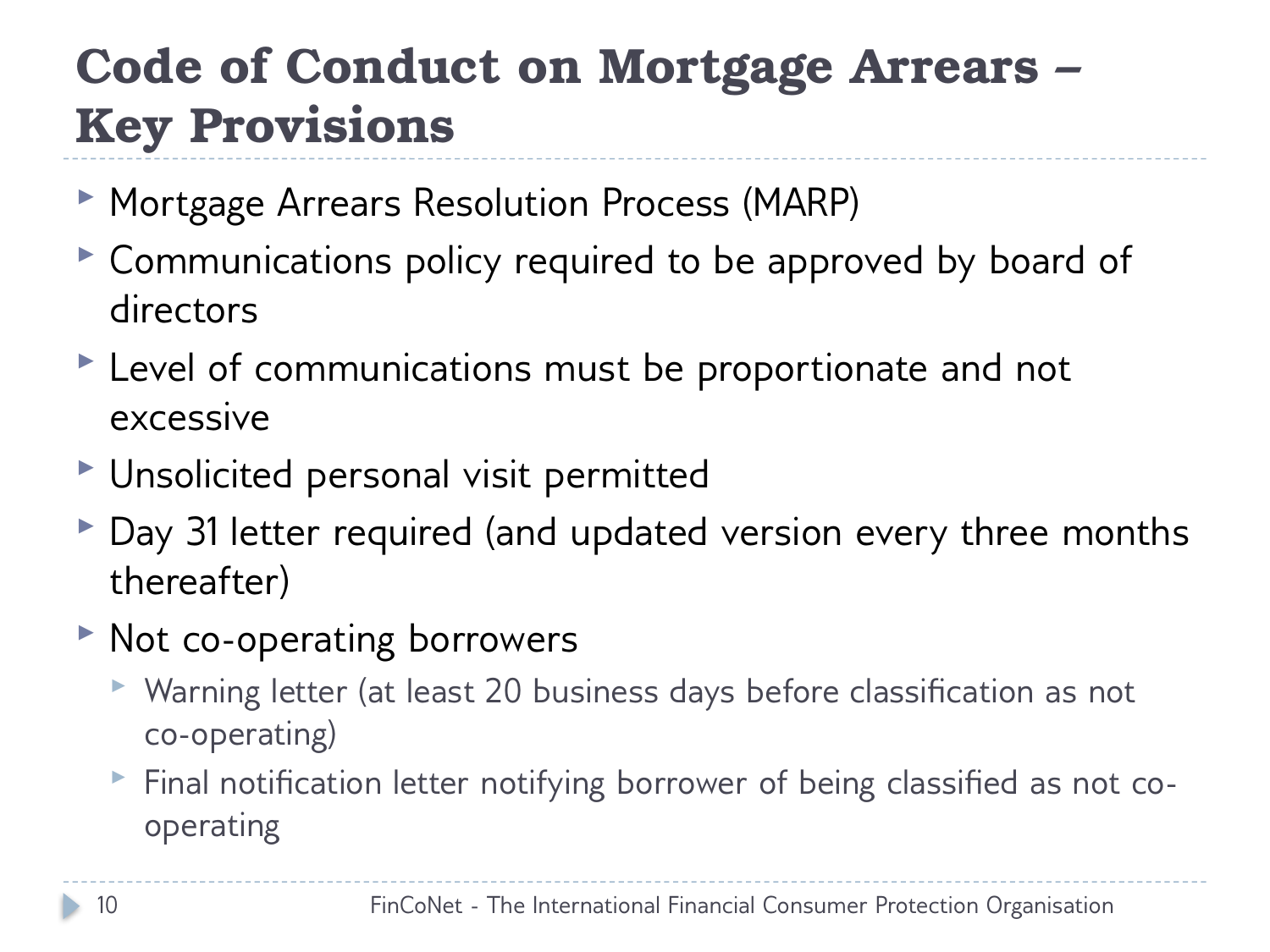

# Code of Conduct on Mortgage Arrears – Key Provisions
Mortgage Arrears Resolution Process (MARP)
Communications policy required to be approved by board of directors
Level of communications must be proportionate and not excessive
Unsolicited personal visit permitted
Day 31 letter required (and updated version every three months thereafter)
Not co-operating borrowers
Warning letter (at least 20 business days before classification as not co-operating)
Final notification letter notifying borrower of being classified as not co-operating

10
FinCoNet - The International Financial Consumer Protection Organisation